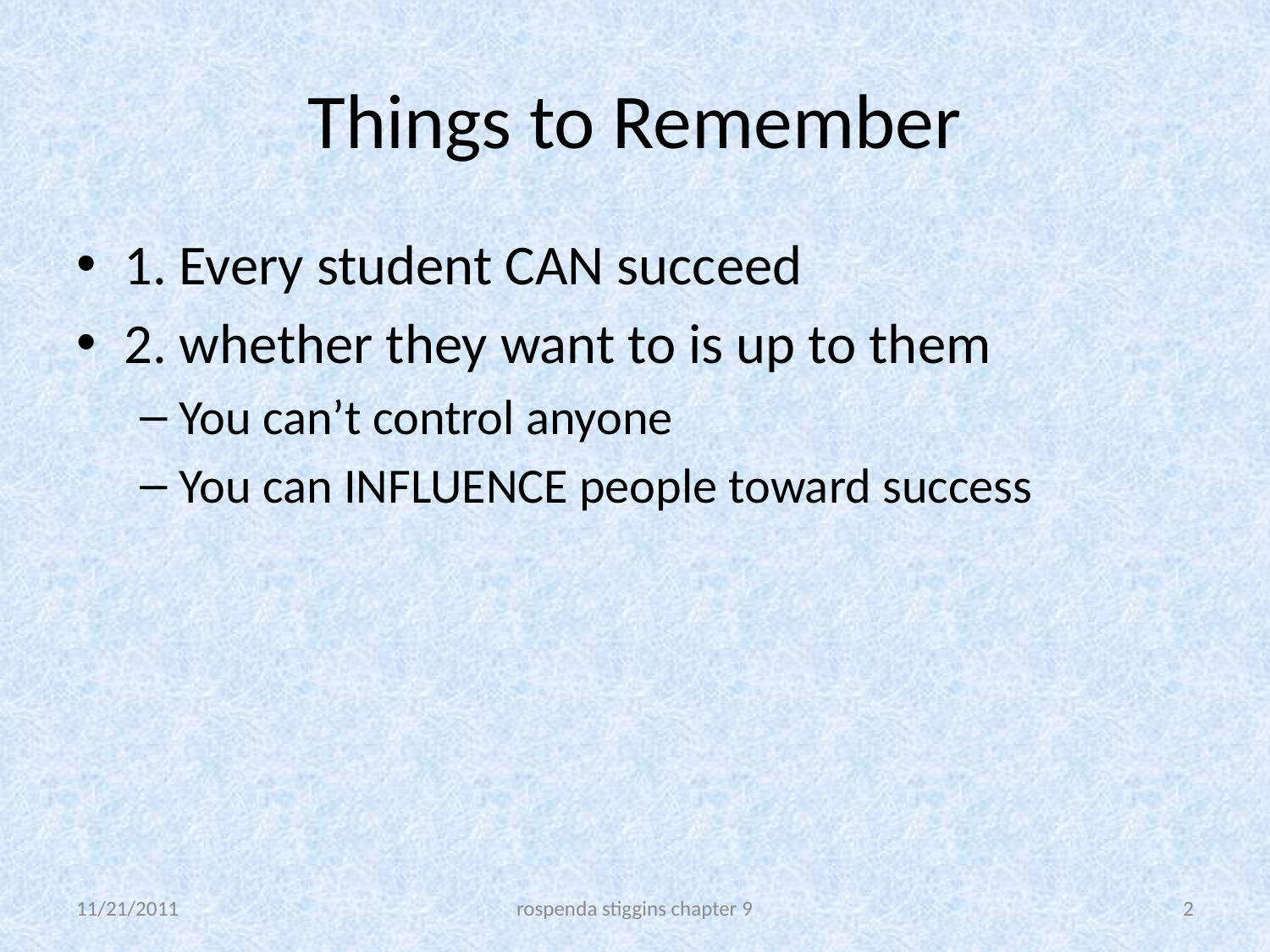

# Things to Remember
1. Every student CAN succeed
2. whether they want to is up to them
You can’t control anyone
You can INFLUENCE people toward success
11/21/2011
rospenda stiggins chapter 9
2